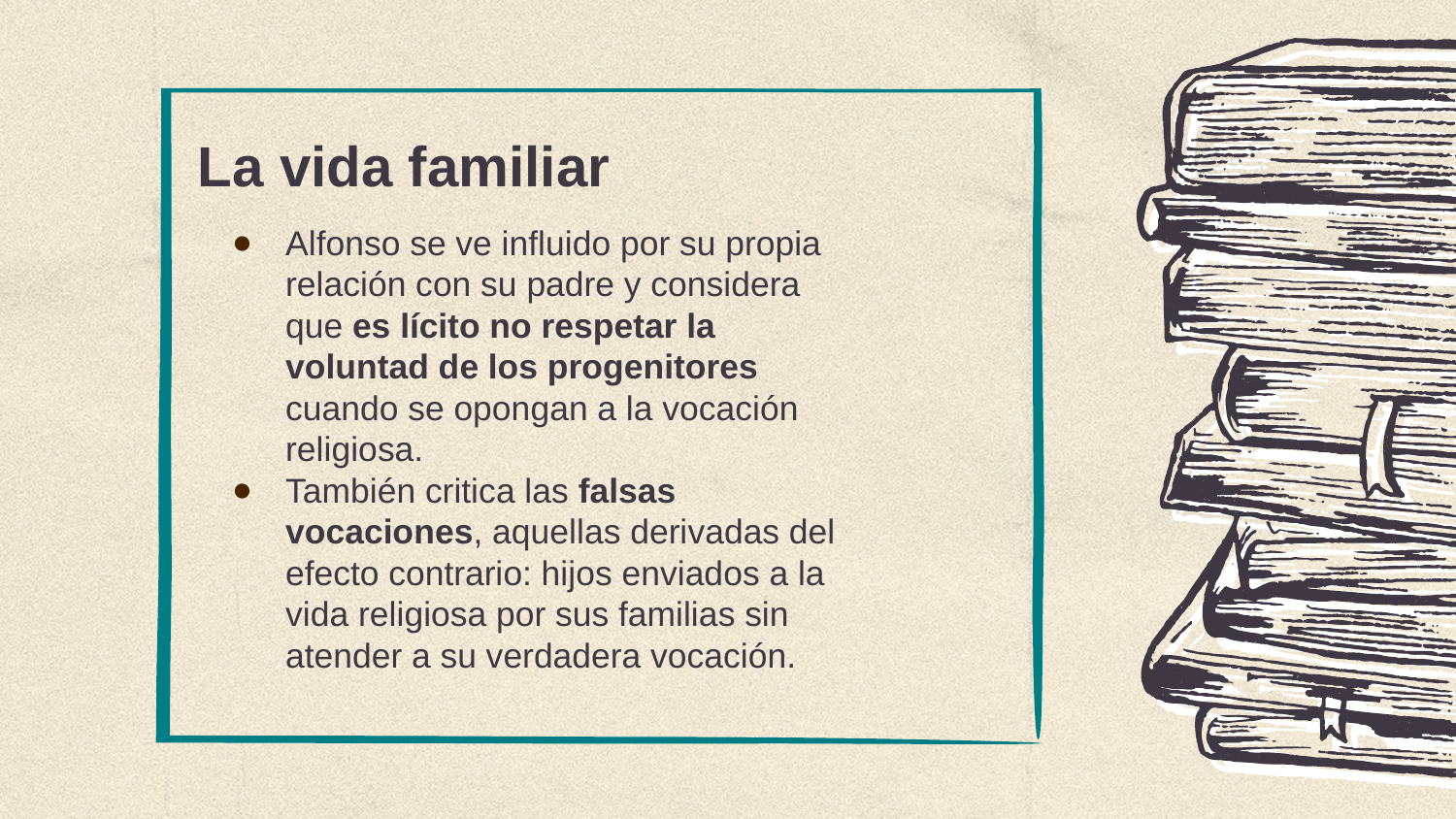

# La vida familiar
Alfonso se ve influido por su propia relación con su padre y considera que es lícito no respetar la voluntad de los progenitores cuando se opongan a la vocación religiosa.
También critica las falsas vocaciones, aquellas derivadas del efecto contrario: hijos enviados a la vida religiosa por sus familias sin atender a su verdadera vocación.